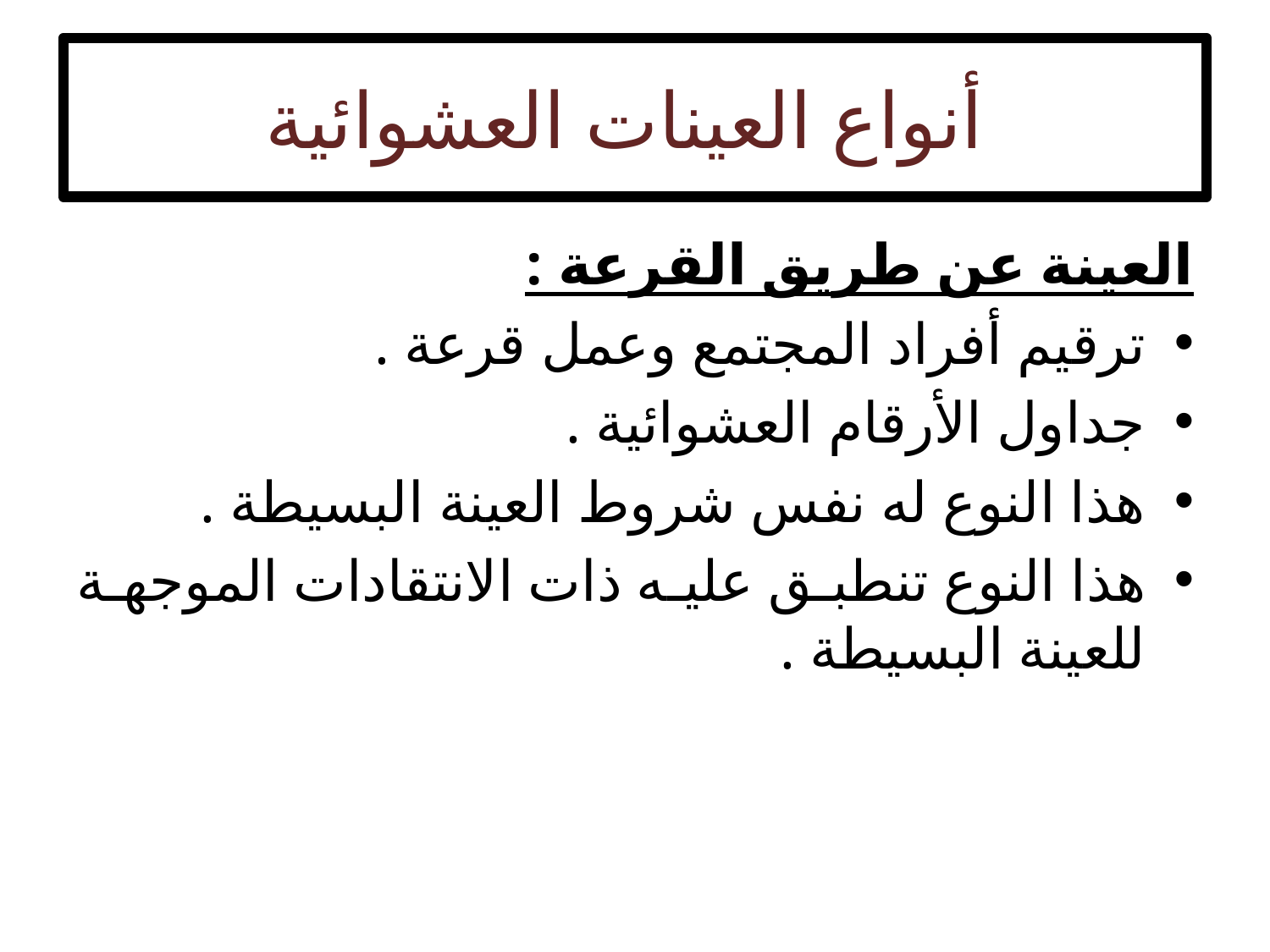

# أنواع العينات العشوائية
العينة عن طريق القرعة :
ترقيم أفراد المجتمع وعمل قرعة .
جداول الأرقام العشوائية .
هذا النوع له نفس شروط العينة البسيطة .
هذا النوع تنطبق عليه ذات الانتقادات الموجهة للعينة البسيطة .